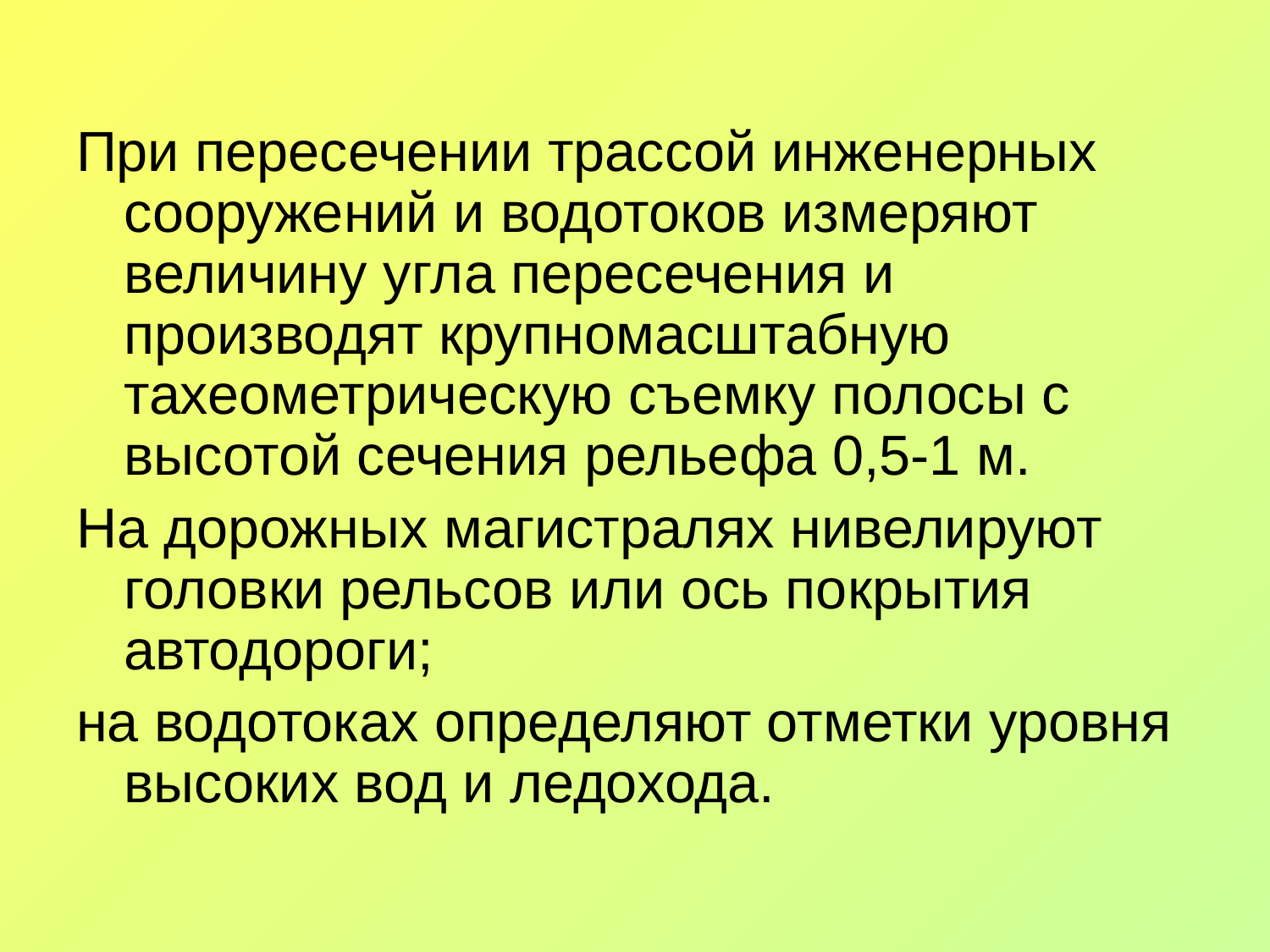

При пересечении трассой инженерных сооружений и водотоков измеряют величину угла пересечения и производят крупномасштабную тахеометрическую съемку полосы с высотой сечения рельефа 0,5-1 м.
На дорожных магистралях нивелируют головки рельсов или ось покрытия автодороги;
на водотоках определяют отметки уровня высоких вод и ледохода.